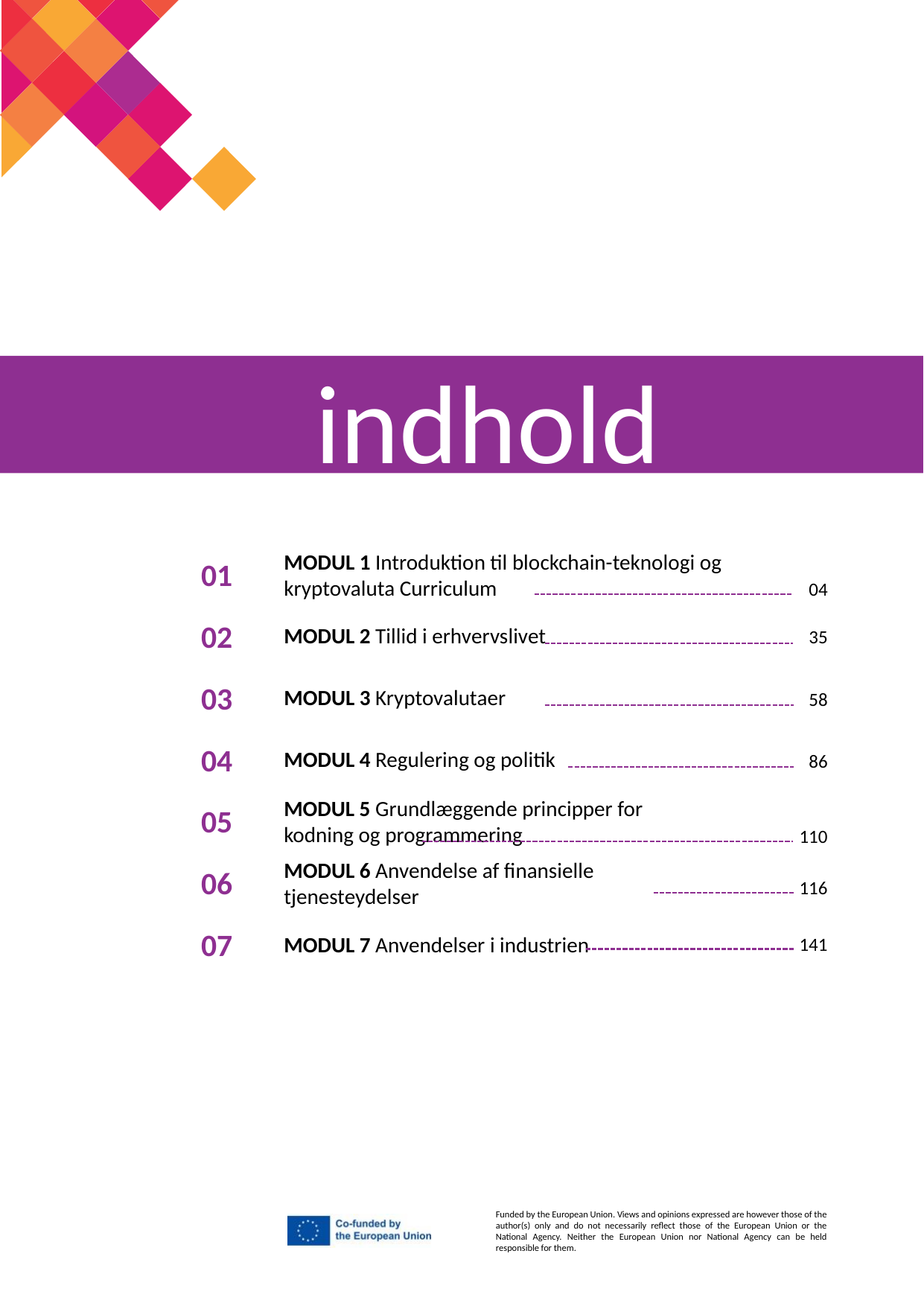

indhold
01
MODUL 1 Introduktion til blockchain-teknologi og kryptovaluta Curriculum
04
MODUL 2 Tillid i erhvervslivet
02
35
MODUL 3 Kryptovalutaer
03
58
MODUL 4 Regulering og politik
04
86
MODUL 5 Grundlæggende principper for kodning og programmering
05
110
MODUL 6 Anvendelse af finansielle tjenesteydelser
06
116
141
07
MODUL 7 Anvendelser i industrien